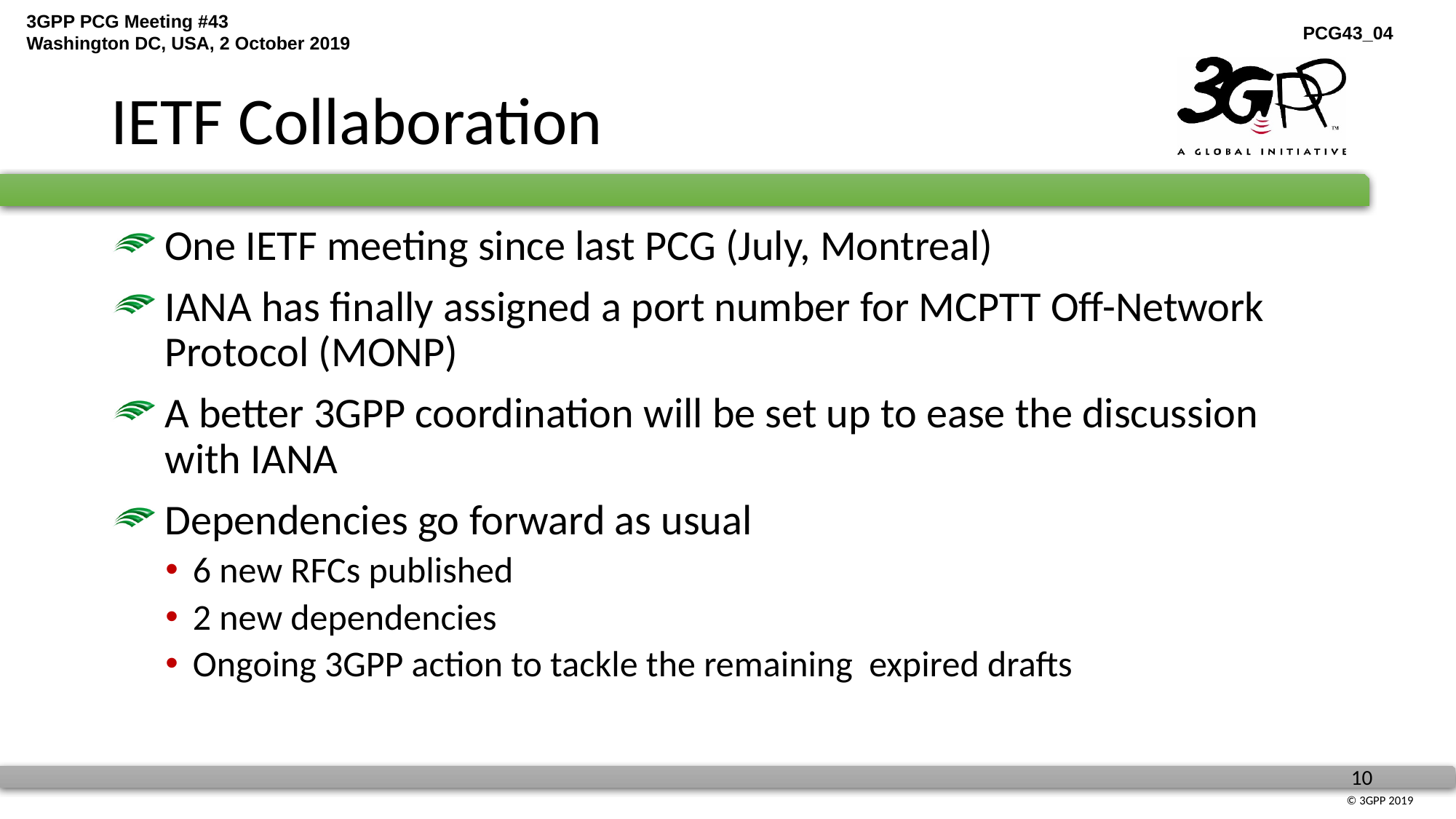

# IETF Collaboration
One IETF meeting since last PCG (July, Montreal)
IANA has finally assigned a port number for MCPTT Off-Network Protocol (MONP)
A better 3GPP coordination will be set up to ease the discussion with IANA
Dependencies go forward as usual
6 new RFCs published
2 new dependencies
Ongoing 3GPP action to tackle the remaining  expired drafts